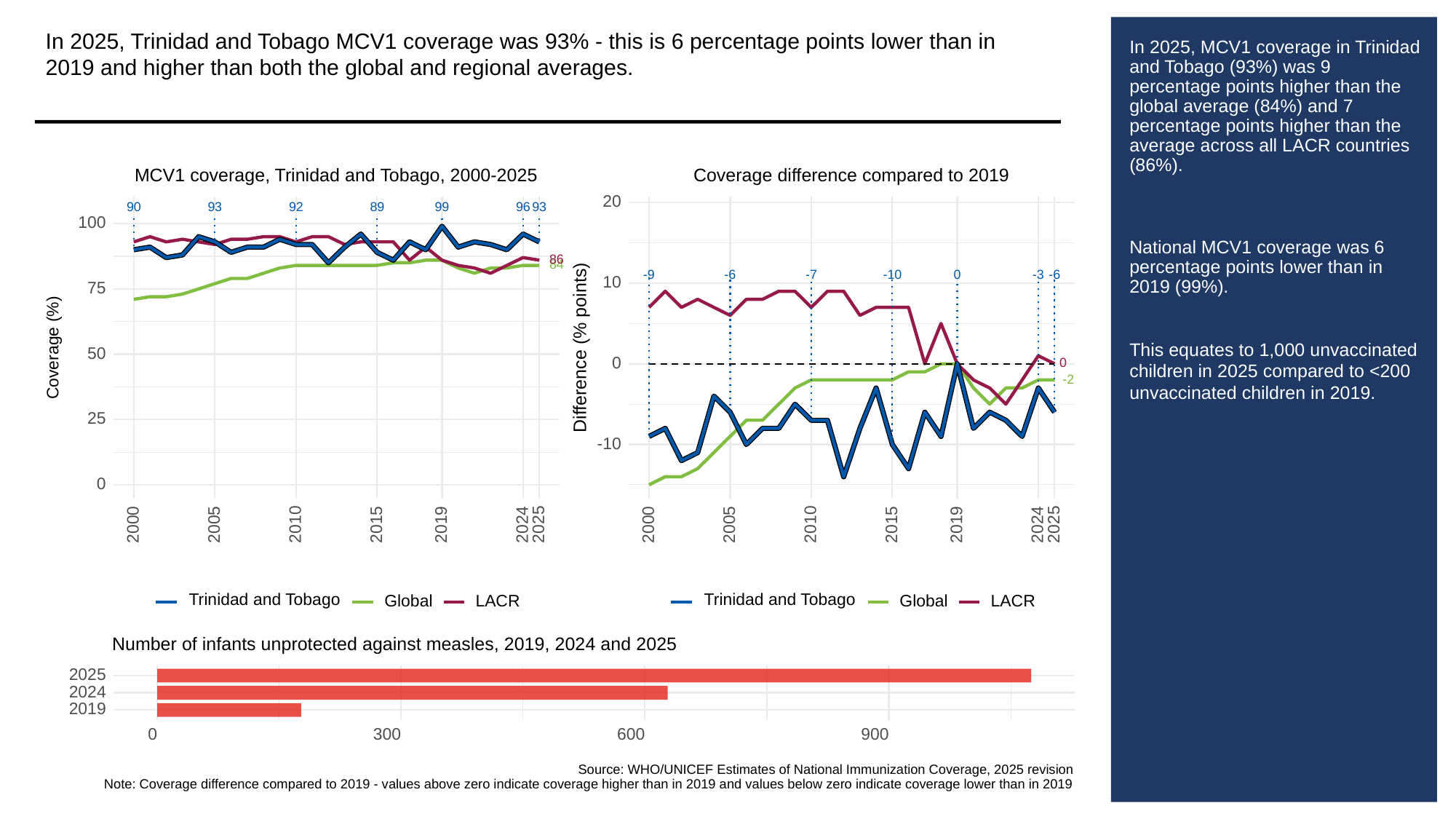

In 2025, Trinidad and Tobago MCV1 coverage was 93% - this is 6 percentage points lower than in 2019 and higher than both the global and regional averages.
# In 2025, MCV1 coverage in Trinidad and Tobago (93%) was 9 percentage points higher than the global average (84%) and 7 percentage points higher than the average across all LACR countries (86%).

National MCV1 coverage was 6 percentage points lower than in 2019 (99%).

This equates to 1,000 unvaccinated children in 2025 compared to <200 unvaccinated children in 2019.

MCV1 coverage, Trinidad and Tobago, 2000-2025
Coverage difference compared to 2019
20

93
93
90
92
89
99
96
100

86

84
-3
-9
-6
-10
0
-6
-7
10

75

Difference (% points)
Coverage (%)
50

0
0

-2

25

-10

0

2000
2005
2010
2015
2019
2024
2025
2000
2005
2010
2015
2019
2024
2025
Trinidad and Tobago
Trinidad and Tobago
Global
LACR
Global
LACR

Number of infants unprotected against measles, 2019, 2024 and 2025

2025

2024

2019

300
0
600
900
Source: WHO/UNICEF Estimates of National Immunization Coverage, 2025 revision
Note: Coverage difference compared to 2019 - values above zero indicate coverage higher than in 2019 and values below zero indicate coverage lower than in 2019